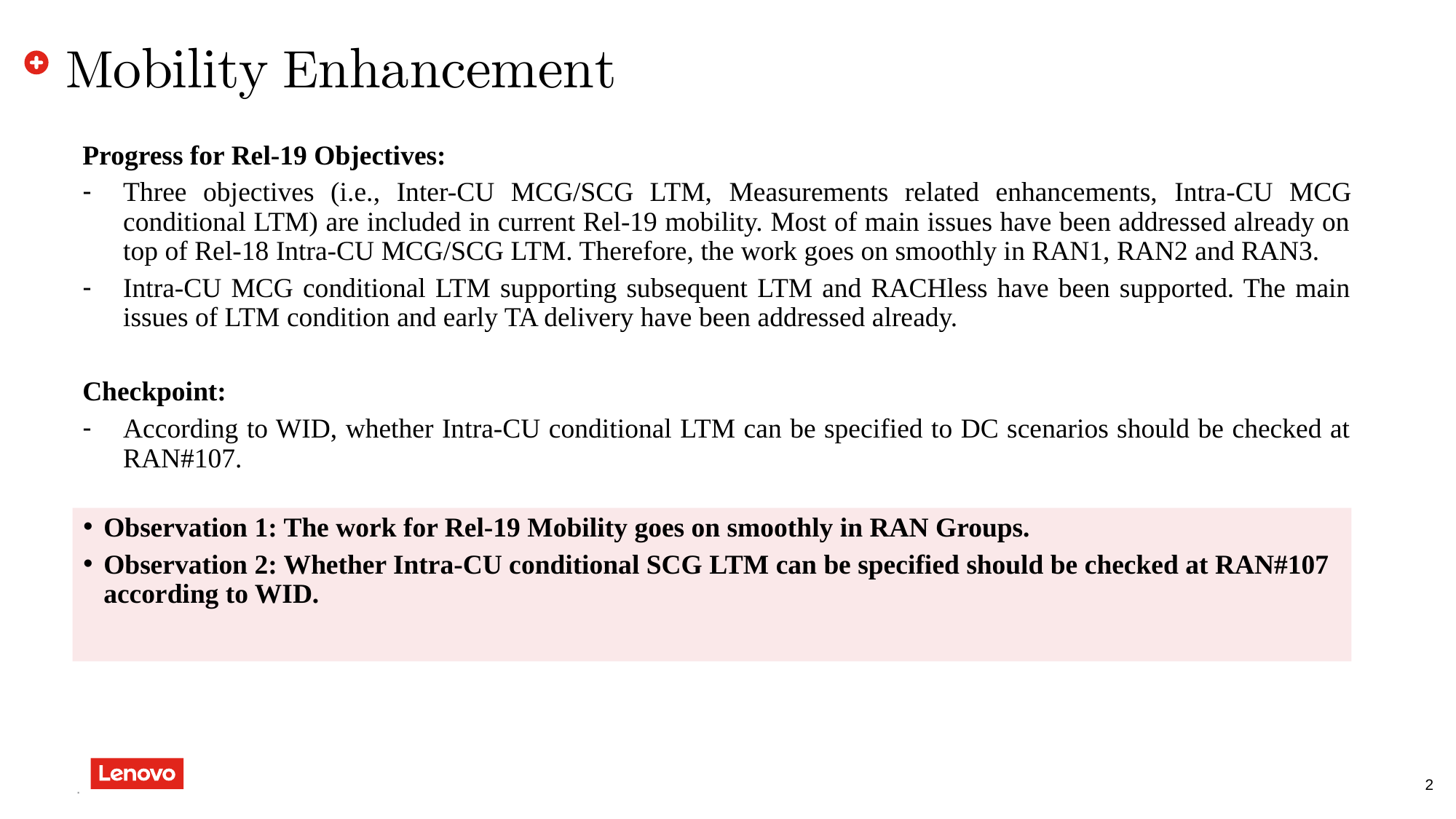

# Mobility Enhancement
Progress for Rel-19 Objectives:
Three objectives (i.e., Inter-CU MCG/SCG LTM, Measurements related enhancements, Intra-CU MCG conditional LTM) are included in current Rel-19 mobility. Most of main issues have been addressed already on top of Rel-18 Intra-CU MCG/SCG LTM. Therefore, the work goes on smoothly in RAN1, RAN2 and RAN3.
Intra-CU MCG conditional LTM supporting subsequent LTM and RACHless have been supported. The main issues of LTM condition and early TA delivery have been addressed already.

Checkpoint:
According to WID, whether Intra-CU conditional LTM can be specified to DC scenarios should be checked at RAN#107.

Observation 1: The work for Rel-19 Mobility goes on smoothly in RAN Groups.
Observation 2: Whether Intra-CU conditional SCG LTM can be specified should be checked at RAN#107 according to WID.

.